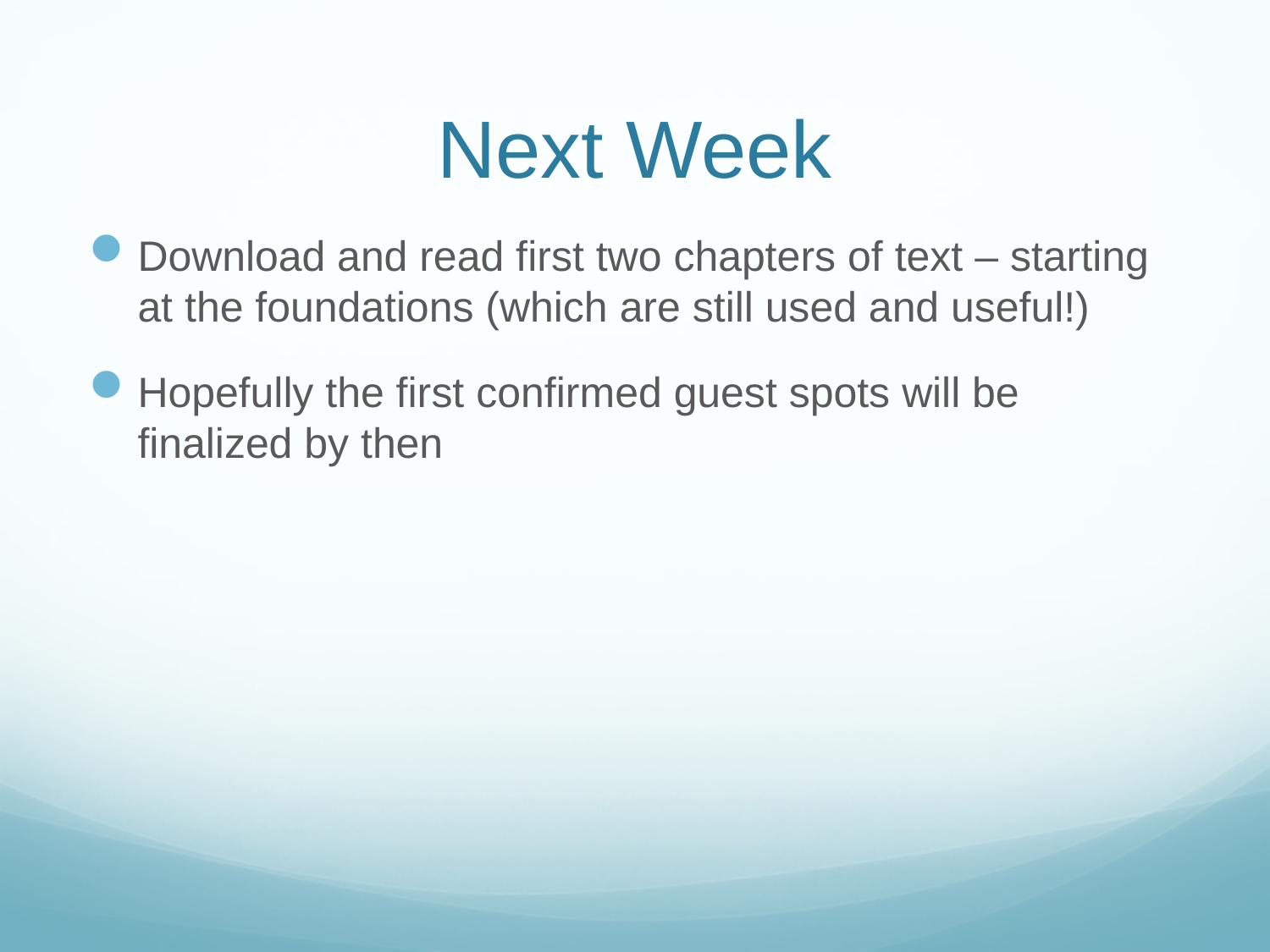

# Next Week
Download and read first two chapters of text – starting at the foundations (which are still used and useful!)
Hopefully the first confirmed guest spots will be finalized by then